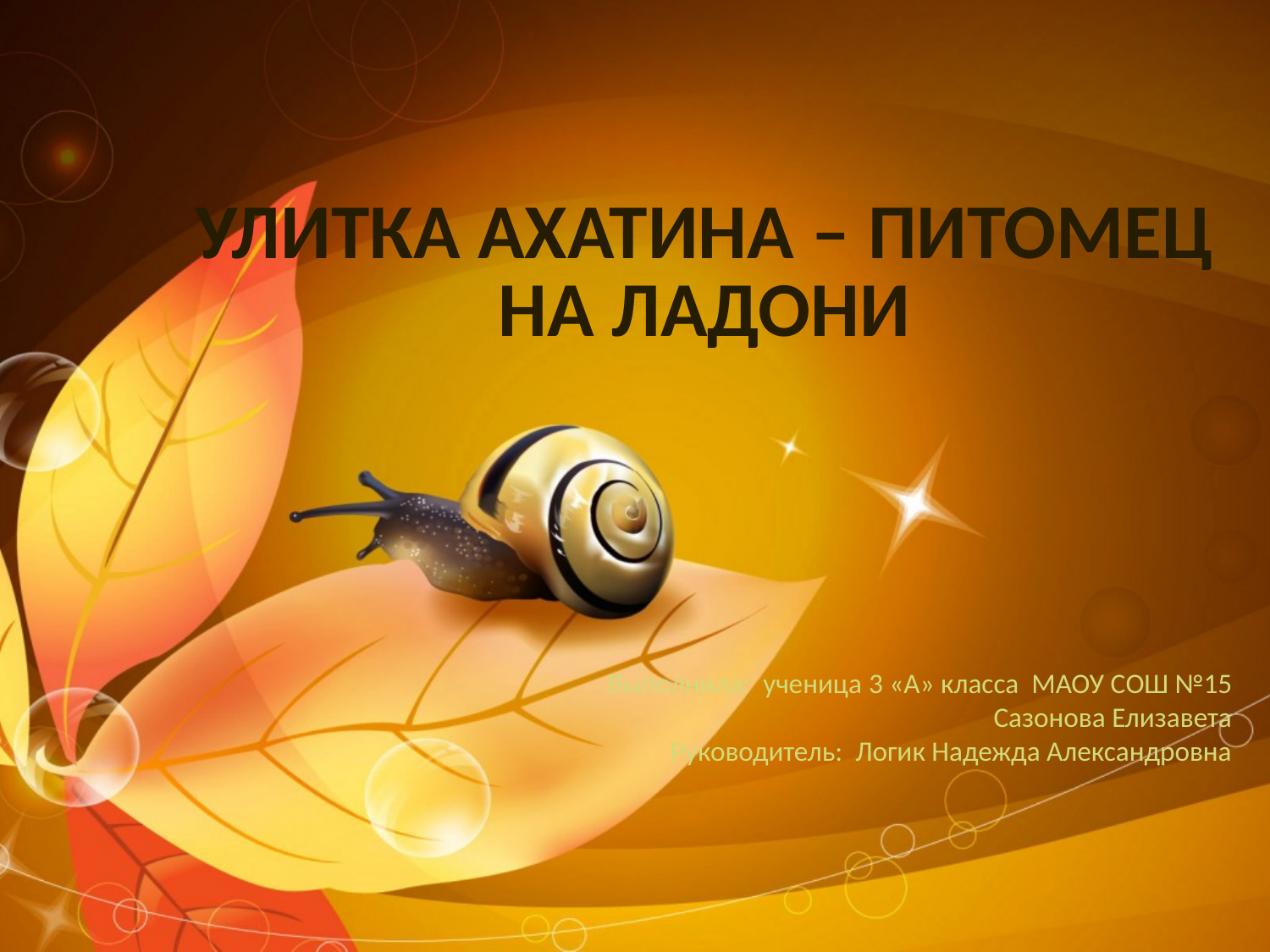

# Улитка ахатина – питомец на ладони
Выполнила:  ученица 3 «А» класса  МАОУ СОШ №15
Сазонова Елизавета
Руководитель:  Логик Надежда Александровна